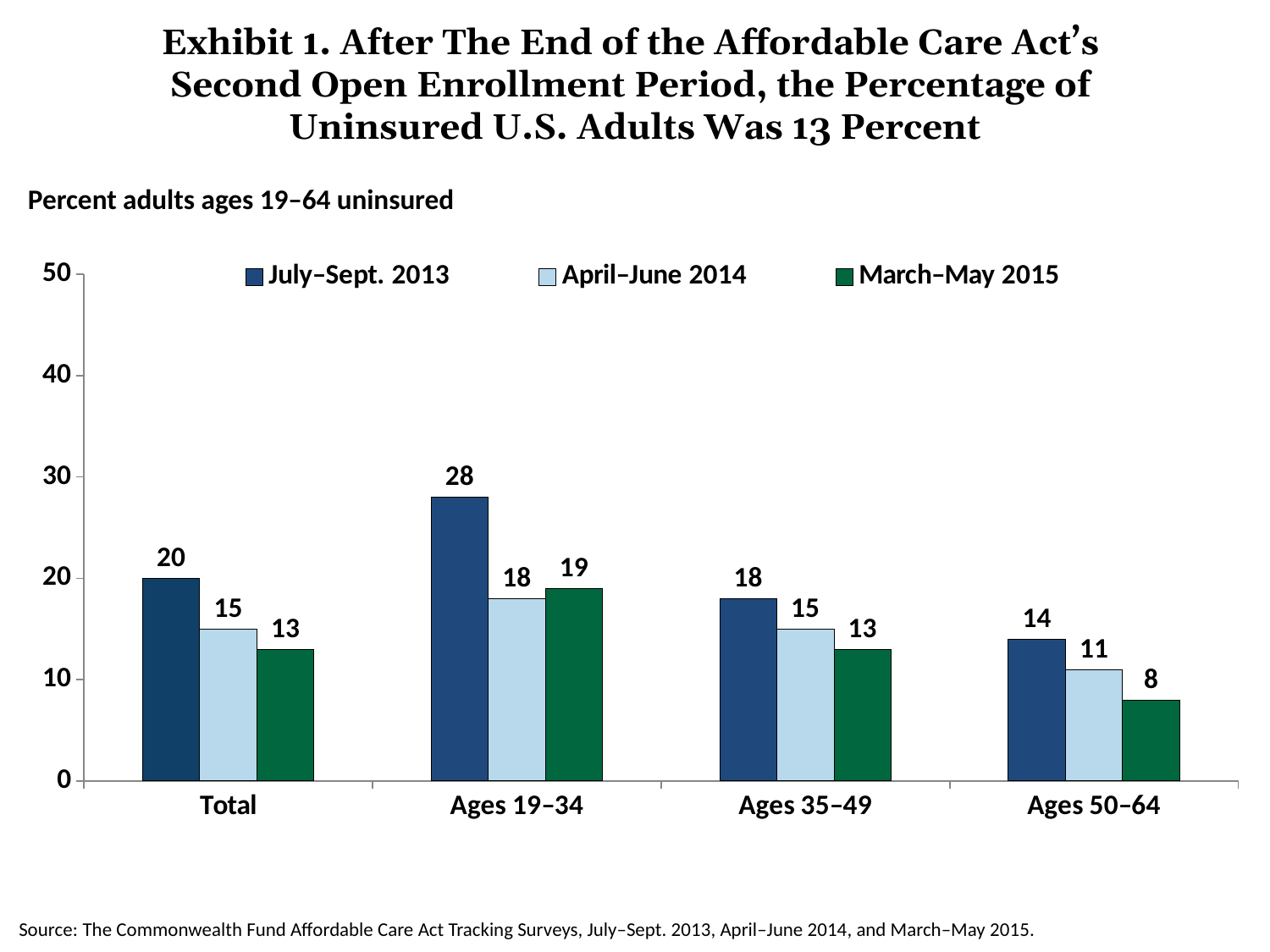

# Exhibit 1. After The End of the Affordable Care Act’s Second Open Enrollment Period, the Percentage of Uninsured U.S. Adults Was 13 Percent
Percent adults ages 19–64 uninsured

### Chart

| Category | July–Sept. 2013 | April–June 2014 | March–May 2015 |
|---|---|---|---|
| Total | 20.0 | 15.0 | 13.0 |
| Ages 19–34 | 28.0 | 18.0 | 19.0 |
| Ages 35–49 | 18.0 | 15.0 | 13.0 |
| Ages 50–64 | 14.0 | 11.0 | 8.0 |
Source: The Commonwealth Fund Affordable Care Act Tracking Surveys, July–Sept. 2013, April–June 2014, and March–May 2015.